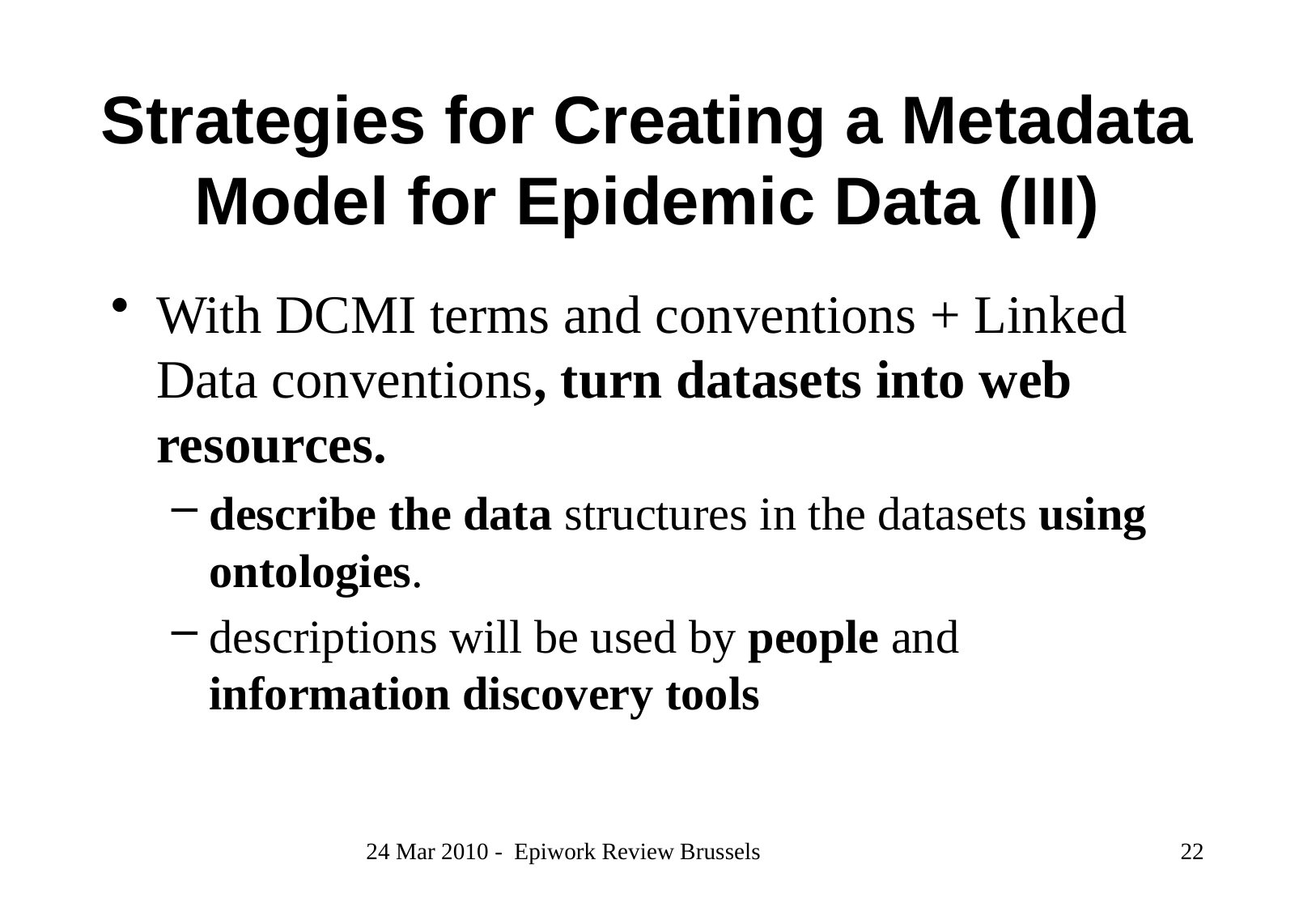

# Strategies for Creating a Metadata Model for Epidemic Data (III)
With DCMI terms and conventions + Linked Data conventions, turn datasets into web resources.
describe the data structures in the datasets using ontologies.
descriptions will be used by people and information discovery tools
24 Mar 2010 -  Epiwork Review Brussels
22